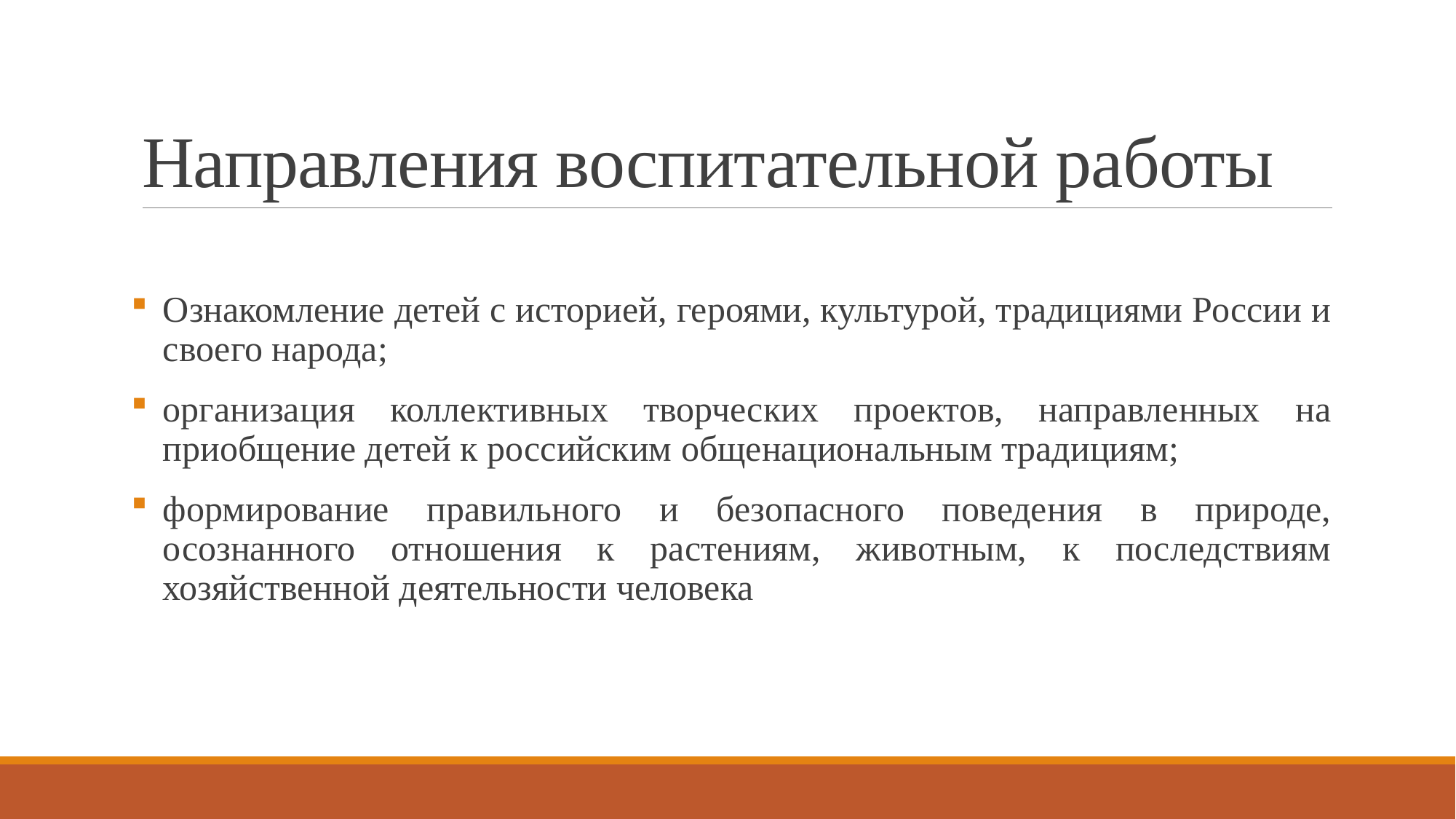

# Направления воспитательной работы

Ознакомление детей с историей, героями, культурой, традициями России и своего народа;
организация коллективных творческих проектов, направленных на приобщение детей к российским общенациональным традициям;
формирование правильного и безопасного поведения в природе, осознанного отношения к растениям, животным, к последствиям хозяйственной деятельности человека